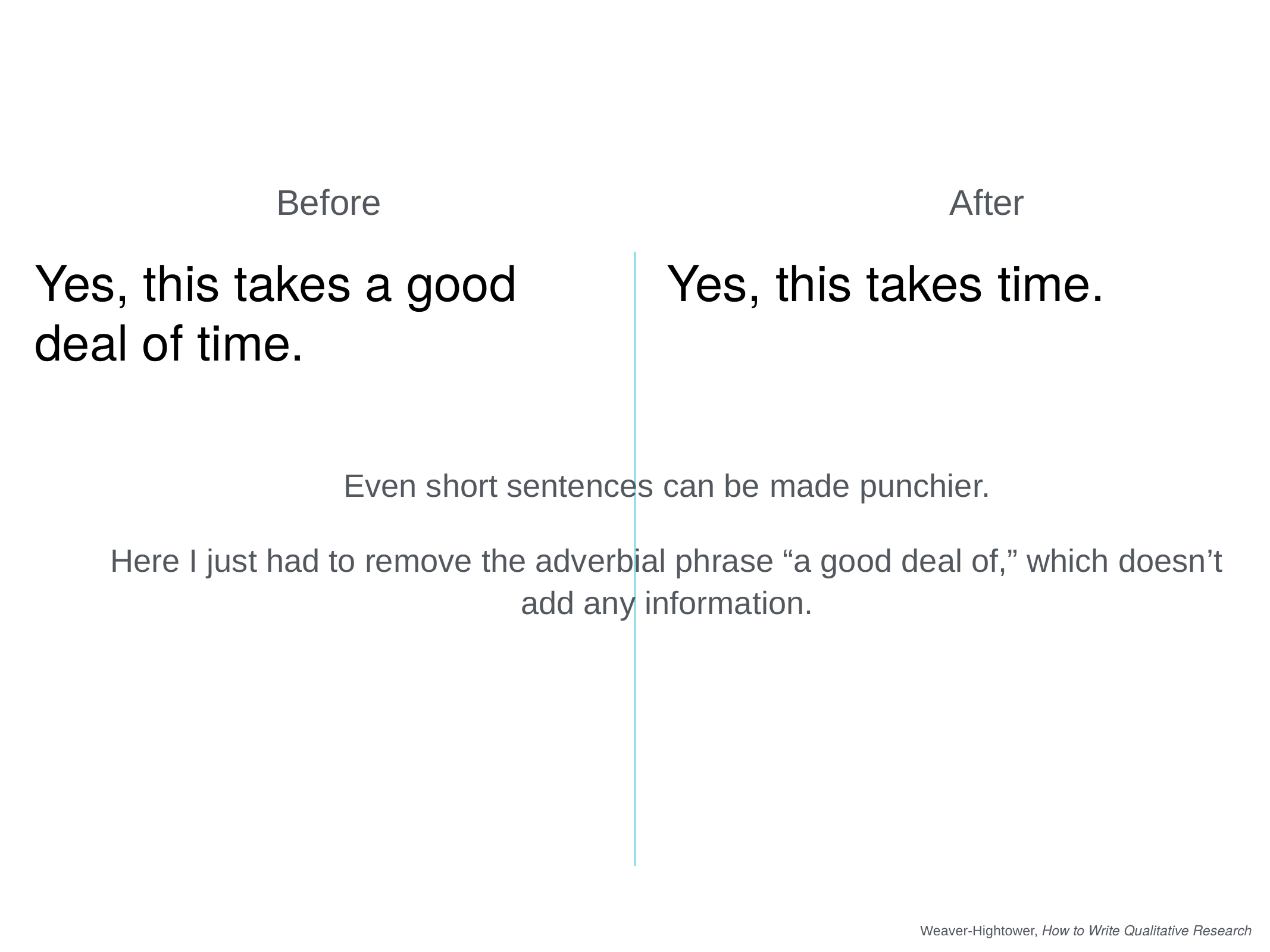

# What’s Different?
Before
After
Yes, this takes a good deal of time.

Yes, this takes time.
Even short sentences can be made punchier.
Here I just had to remove the adverbial phrase “a good deal of,” which doesn’t add any information.